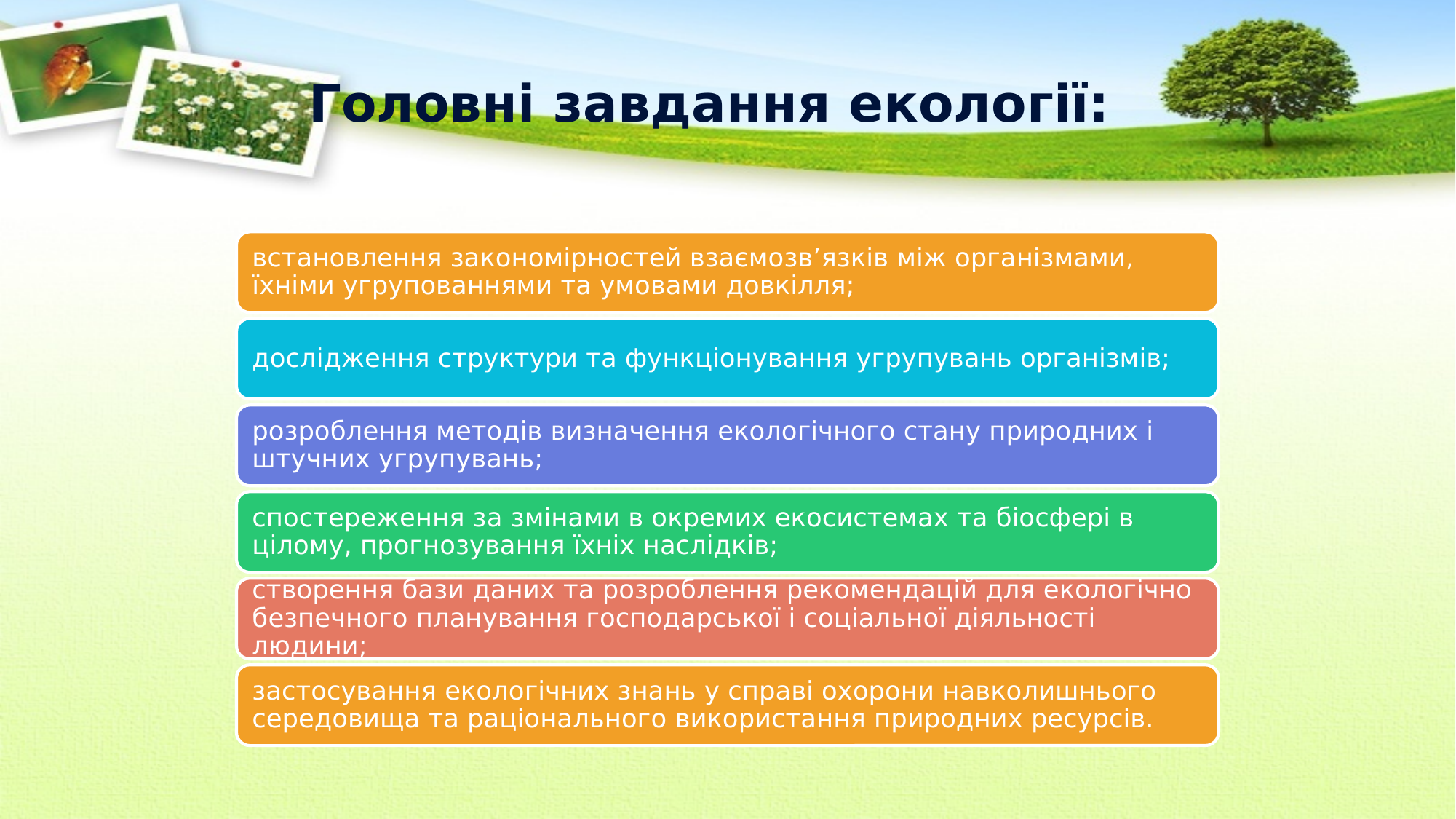

# Головні завдання екології:
встановлення закономірностей взаємозв’язків між організмами, їхніми угрупованнями та умовами довкілля;
дослідження структури та функціонування угрупувань організмів;
розроблення методів визначення екологічного стану природних і штучних угрупувань;
спостереження за змінами в окремих екосистемах та біосфері в цілому, прогнозування їхніх наслідків;
створення бази даних та розроблення рекомендацій для екологічно безпечного планування господарської і соціальної діяльності людини;
застосування екологічних знань у справі охорони навколишнього середовища та раціонального використання природних ресурсів.